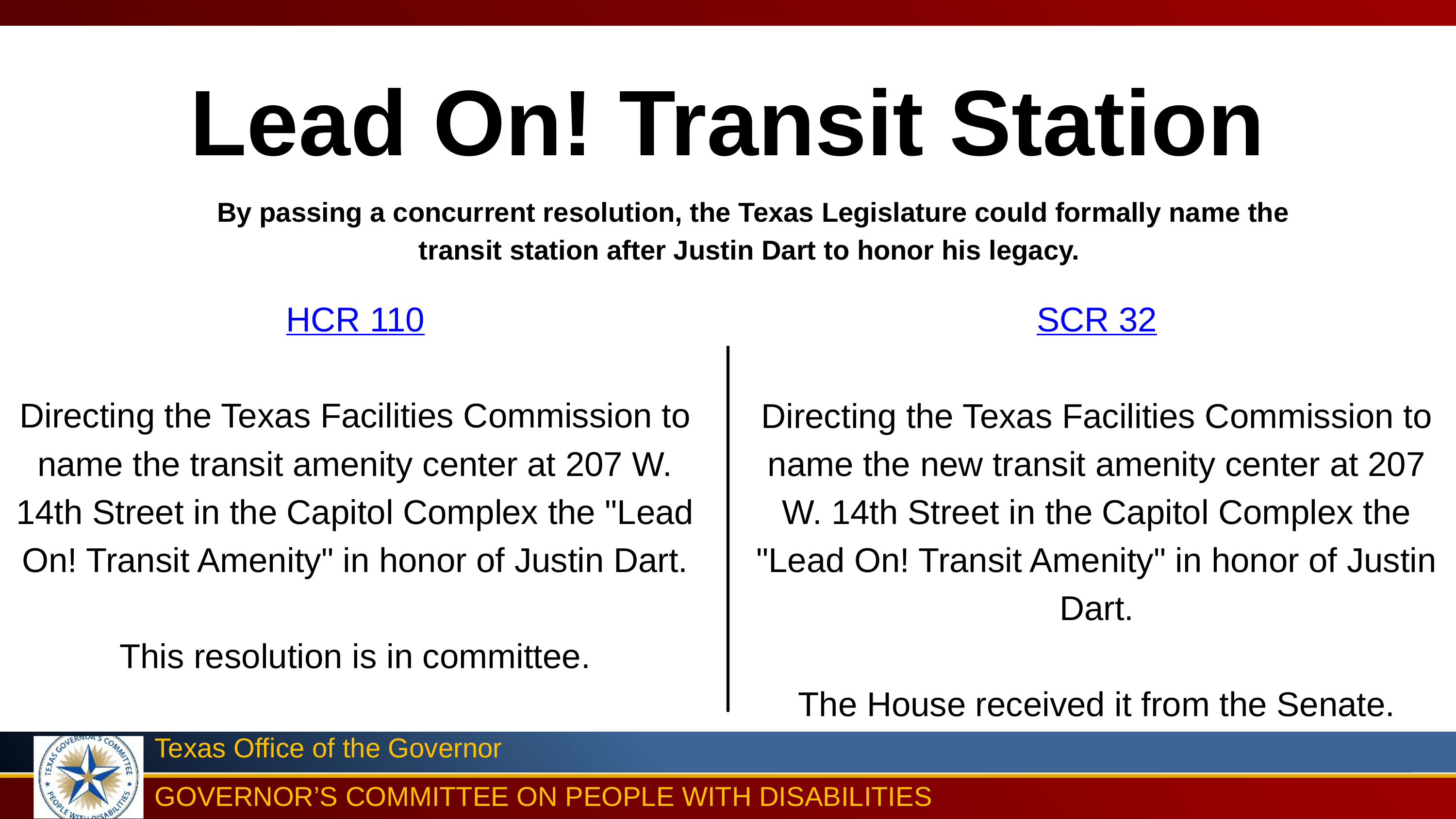

Lead On! Transit Station
By passing a concurrent resolution, the Texas Legislature could formally name the transit station after Justin Dart to honor his legacy.
HCR 110

Directing the Texas Facilities Commission to name the transit amenity center at 207 W. 14th Street in the Capitol Complex the "Lead On! Transit Amenity" in honor of Justin Dart.

This resolution is in committee.
SCR 32

Directing the Texas Facilities Commission to name the new transit amenity center at 207 W. 14th Street in the Capitol Complex the "Lead On! Transit Amenity" in honor of Justin Dart.

The House received it from the Senate.

Texas Office of the Governor

GOVERNOR’S COMMITTEE ON PEOPLE WITH DISABILITIES